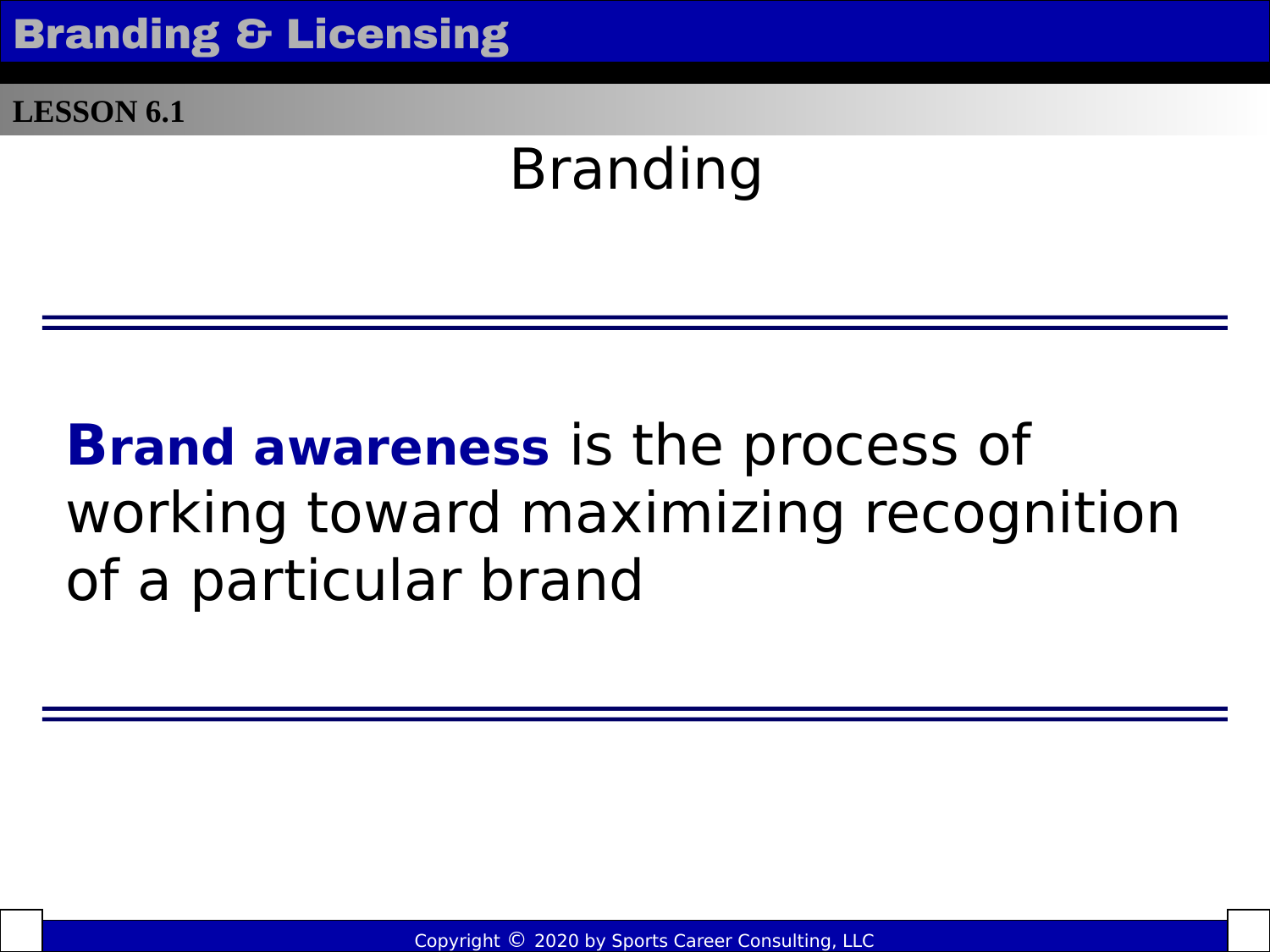

Branding & Licensing
LESSON 6.1
Branding

Brand awareness is the process of working toward maximizing recognition of a particular brand

Copyright © 2020 by Sports Career Consulting, LLC